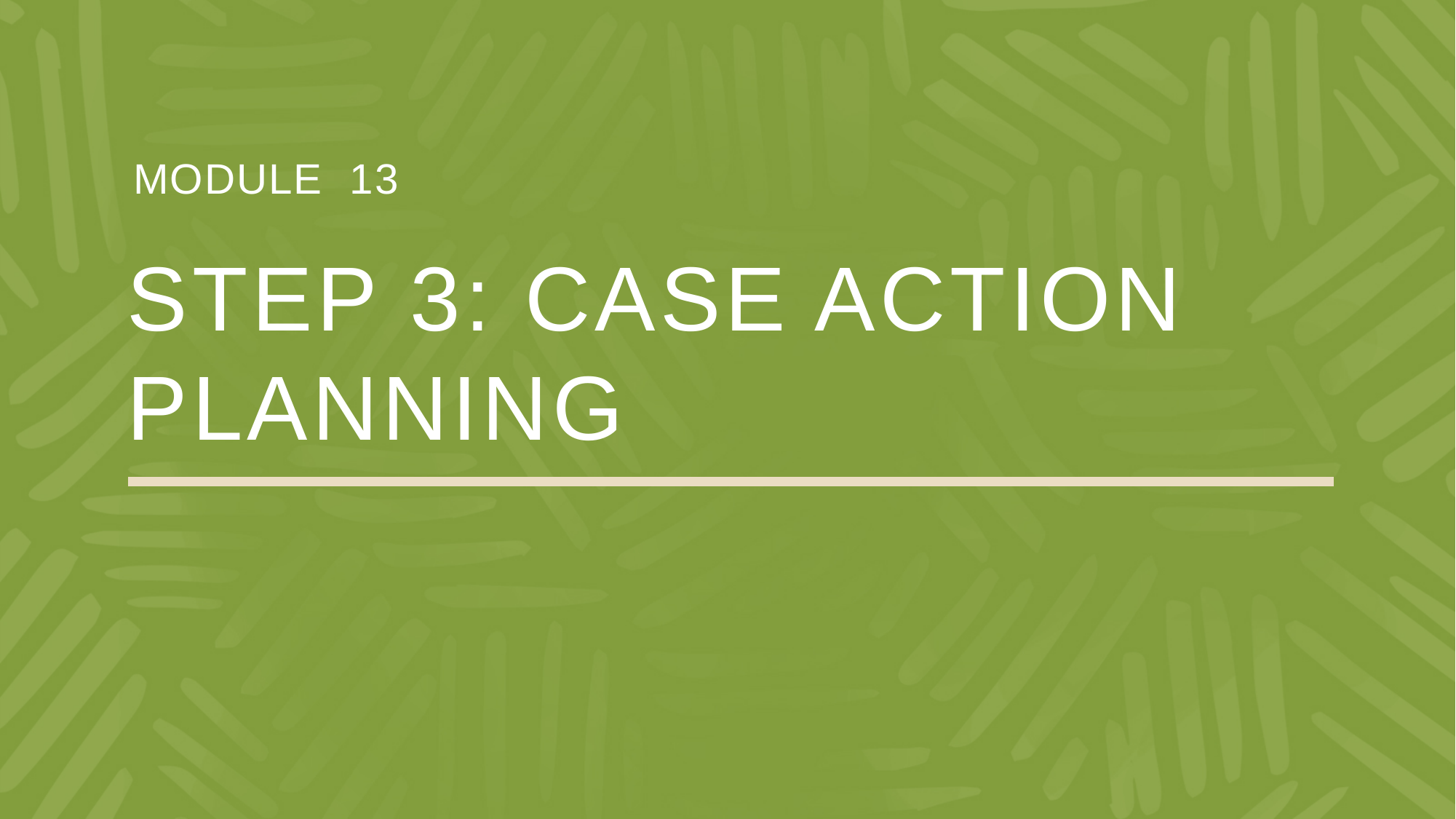

MODULE  13
# STEP 3: Case Action planning